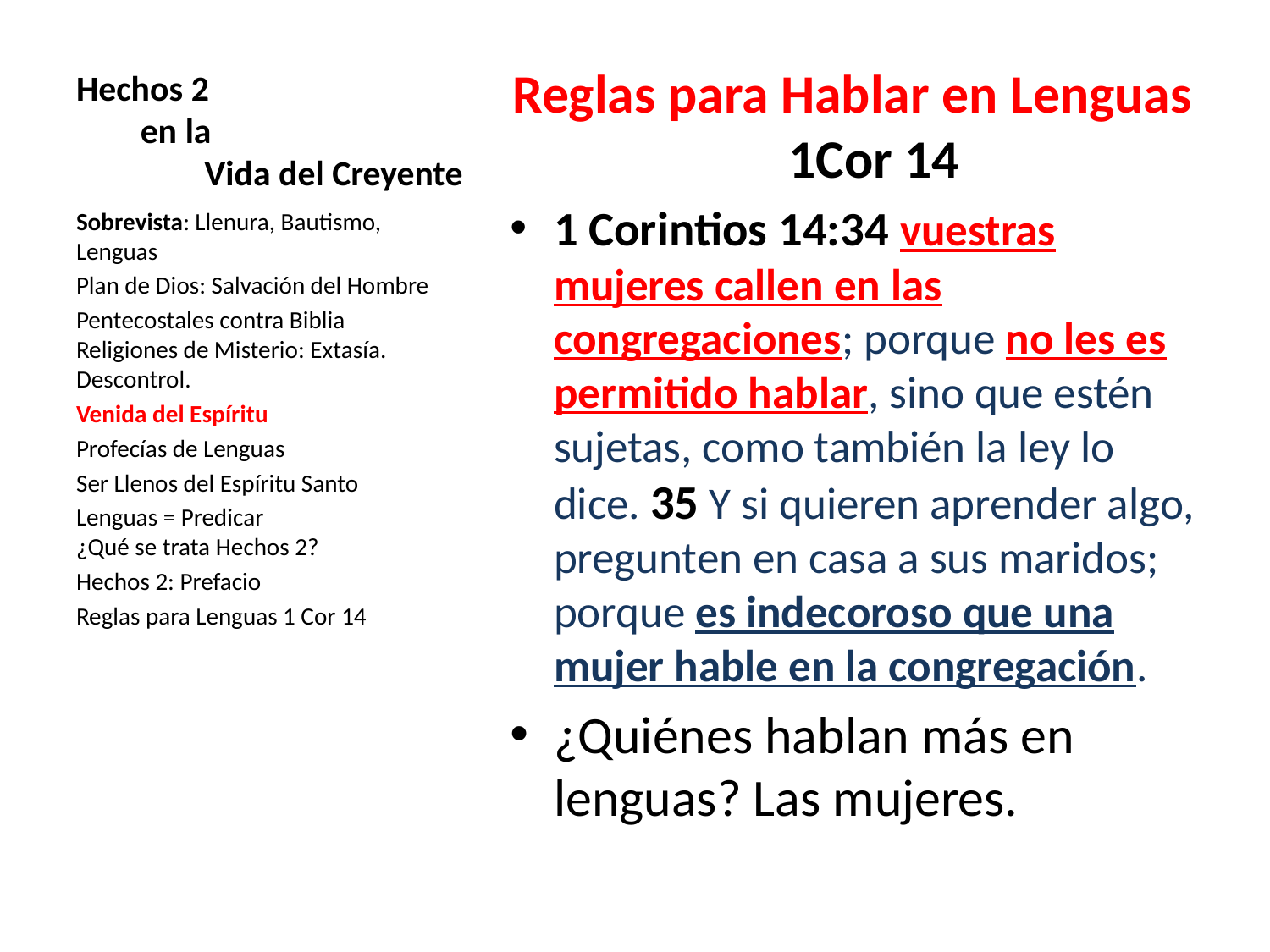

# Hechos 2 en la Vida del Creyente
Reglas para Hablar en Lenguas 1Cor 14
1 Corintios 14:34 vuestras mujeres callen en las congregaciones; porque no les es permitido hablar, sino que estén sujetas, como también la ley lo dice. 35 Y si quieren aprender algo, pregunten en casa a sus maridos; porque es indecoroso que una mujer hable en la congregación.
¿Quiénes hablan más en lenguas? Las mujeres.

Sobrevista: Llenura, Bautismo,  Lenguas
Plan de Dios: Salvación del Hombre
Pentecostales contra Biblia
Religiones de Misterio: Extasía. Descontrol.
Venida del Espíritu
Profecías de Lenguas
Ser Llenos del Espíritu Santo
Lenguas = Predicar
¿Qué se trata Hechos 2?
Hechos 2: Prefacio
Reglas para Lenguas 1 Cor 14